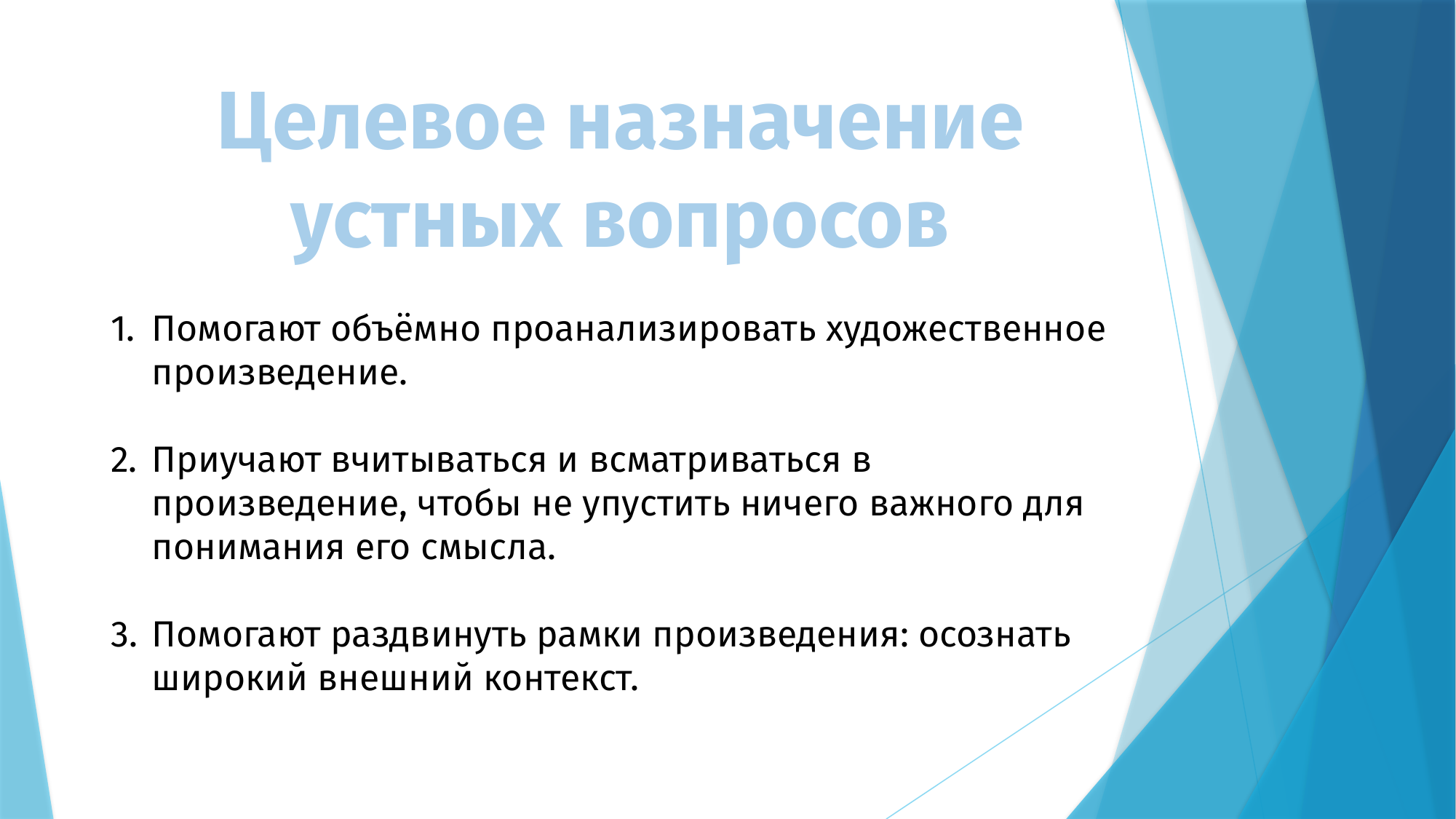

Целевое назначение
устных вопросов
Помогают объёмно проанализировать художественное произведение.

Приучают вчитываться и всматриваться в произведение, чтобы не упустить ничего важного для понимания его смысла.

Помогают раздвинуть рамки произведения: осознать широкий внешний контекст.